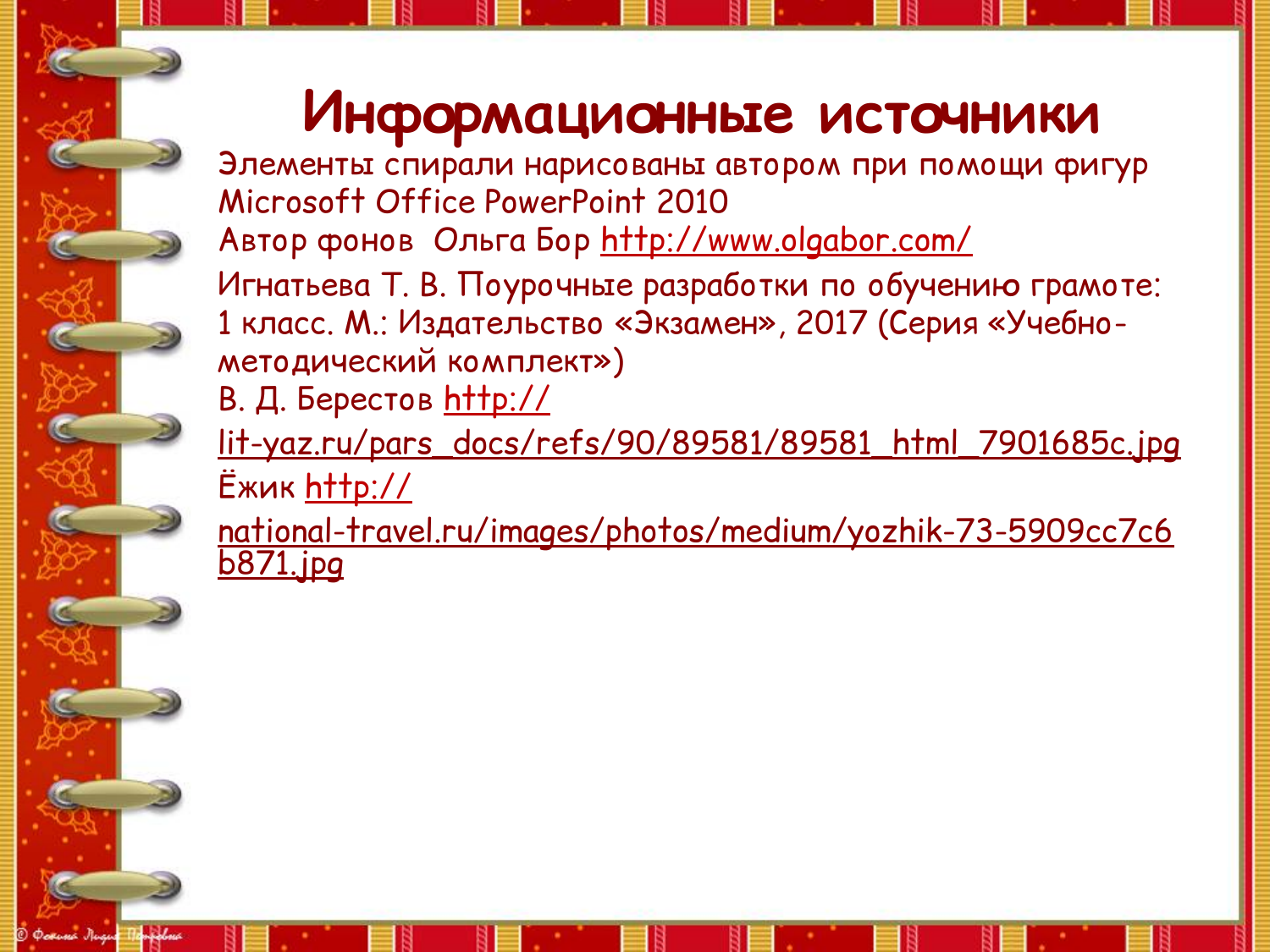

Информационные источники
Элементы спирали нарисованы автором при помощи фигур
Microsoft Office PowerPoint 2010
Автор фонов  Ольга Бор http://www.olgabor.com/
Игнатьева Т. В. Поурочные разработки по обучению грамоте:
1 класс. М.: Издательство «Экзамен», 2017 (Серия «Учебно-методический комплект»)
В. Д. Берестов http://lit-yaz.ru/pars_docs/refs/90/89581/89581_html_7901685c.jpg
Ёжик http://national-travel.ru/images/photos/medium/yozhik-73-5909cc7c6b871.jpg